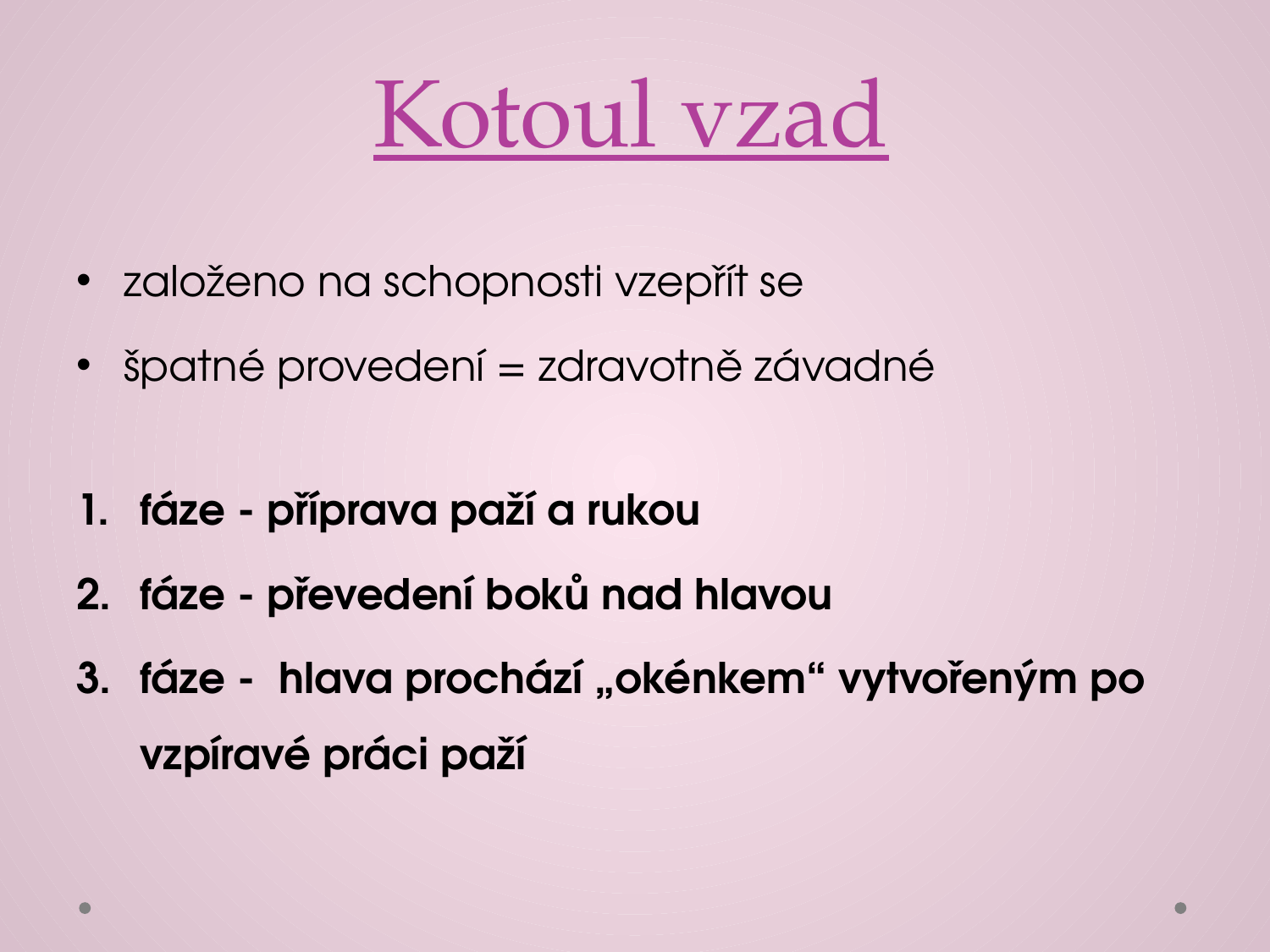

# Kotoul vzad
založeno na schopnosti vzepřít se
špatné provedení = zdravotně závadné

fáze - příprava paží a rukou
fáze - převedení boků nad hlavou
fáze -  hlava prochází „okénkem“ vytvořeným po vzpíravé práci paží